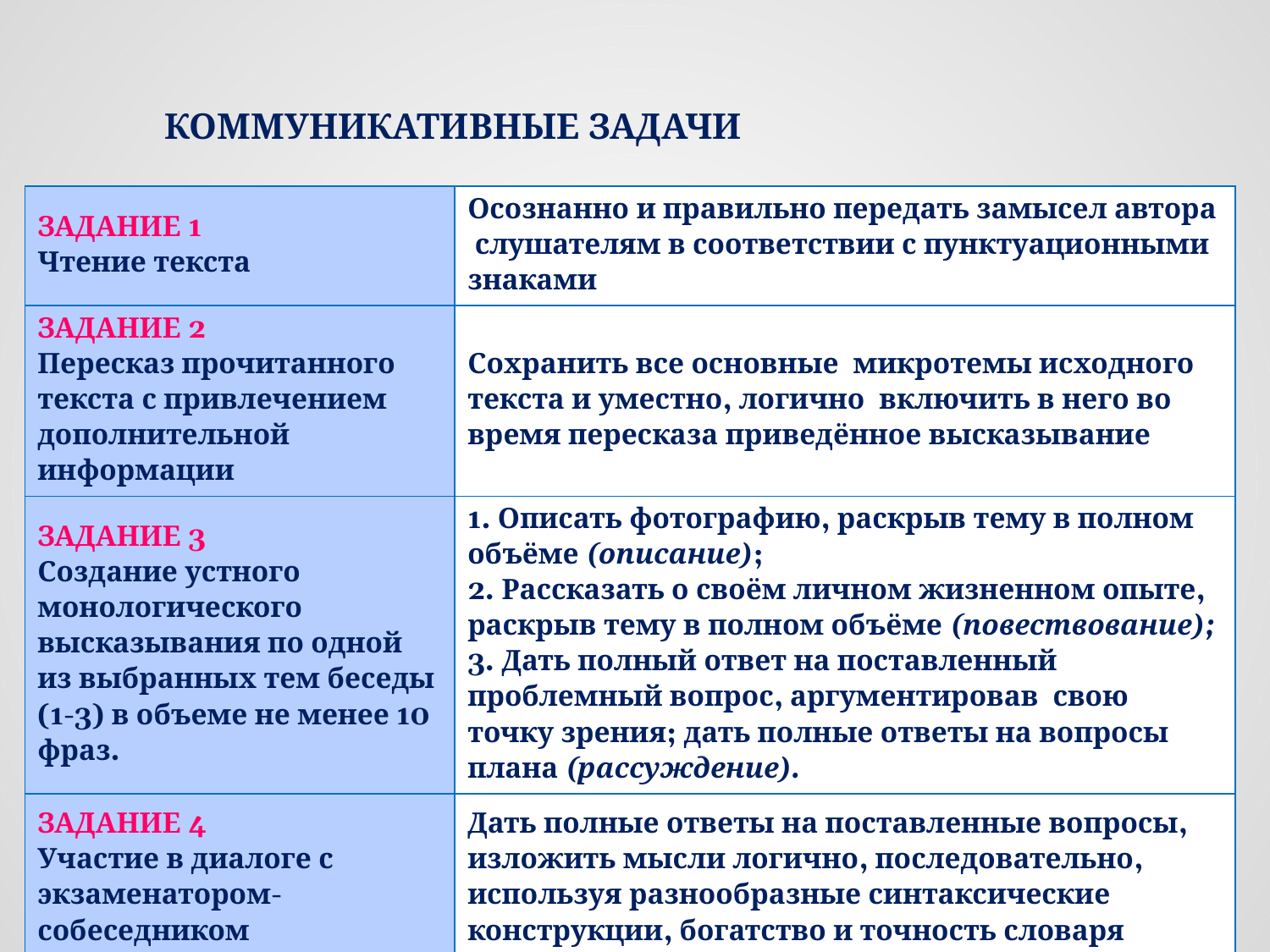

# Коммуникативные задачи
| Задание 1 Чтение текста | Осознанно и правильно передать замысел автора слушателям в соответствии с пунктуационными знаками |
| --- | --- |
| Задание 2 Пересказ прочитанного текста с привлечением дополнительной информации | Сохранить все основные микротемы исходного текста и уместно, логично включить в него во время пересказа приведённое высказывание |
| Задание 3 Создание устного монологического высказывания по одной из выбранных тем беседы (1-3) в объеме не менее 10 фраз. | 1. Описать фотографию, раскрыв тему в полном объёме (описание); 2. Рассказать о своём личном жизненном опыте, раскрыв тему в полном объёме (повествование); 3. Дать полный ответ на поставленный проблемный вопрос, аргументировав  свою точку зрения; дать полные ответы на вопросы плана (рассуждение). |
| Задание 4 Участие в диалоге с экзаменатором-собеседником | Дать полные ответы на поставленные вопросы, изложить мысли логично, последовательно, используя разнообразные синтаксические конструкции, богатство и точность словаря |